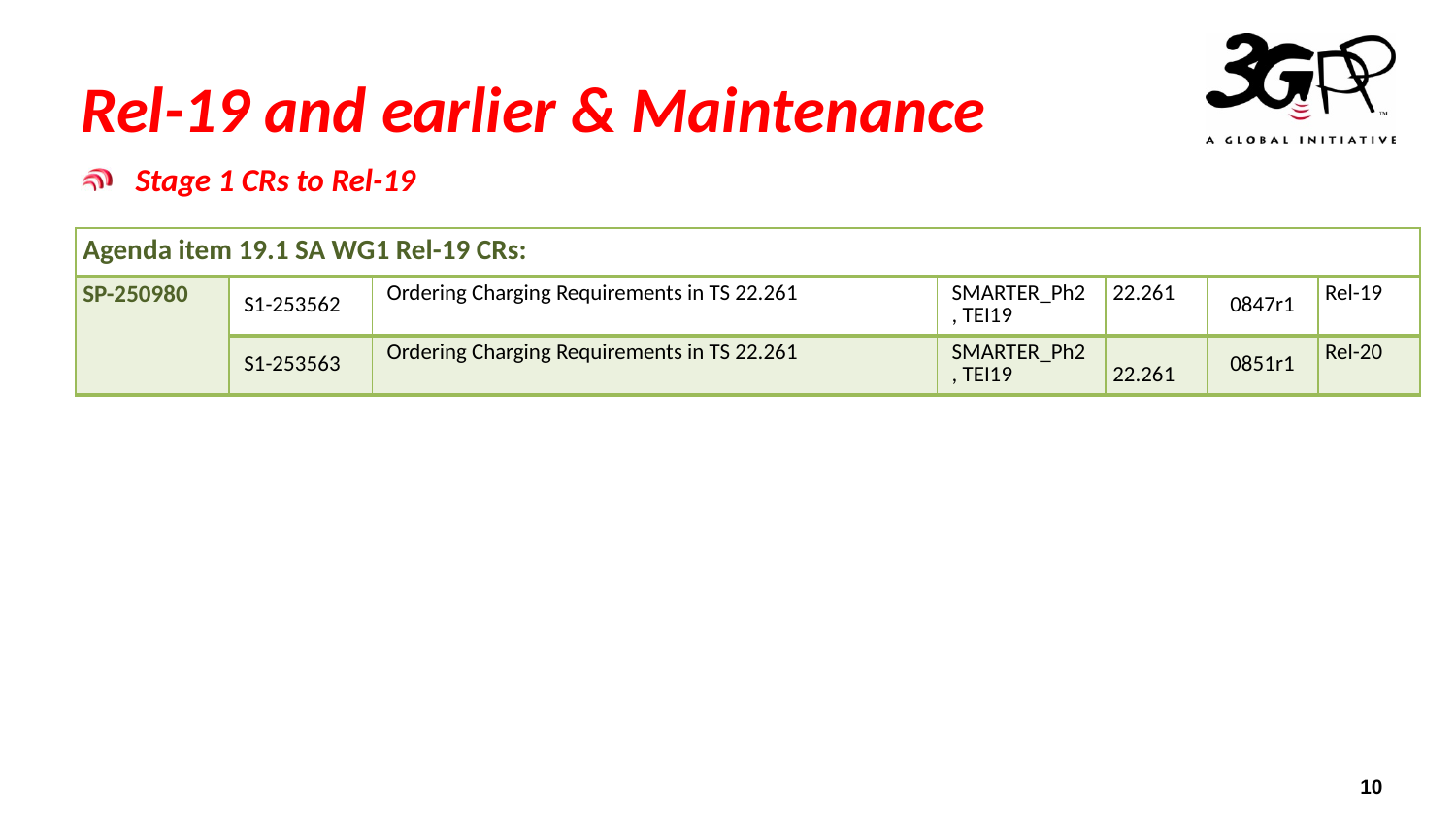

Rel-19 and earlier & Maintenance
Stage 1 CRs to Rel-19
| Agenda item 19.1 SA WG1 Rel-19 CRs: |  |  |  |  |  |  |
| --- | --- | --- | --- | --- | --- | --- |
| SP-250980 | S1-253562 | Ordering Charging Requirements in TS 22.261 | SMARTER\_Ph2, TEI19 | 22.261 | 0847r1 | Rel-19 |
|  | S1-253563 | Ordering Charging Requirements in TS 22.261 | SMARTER\_Ph2, TEI19 | 22.261 | 0851r1 | Rel-20 |